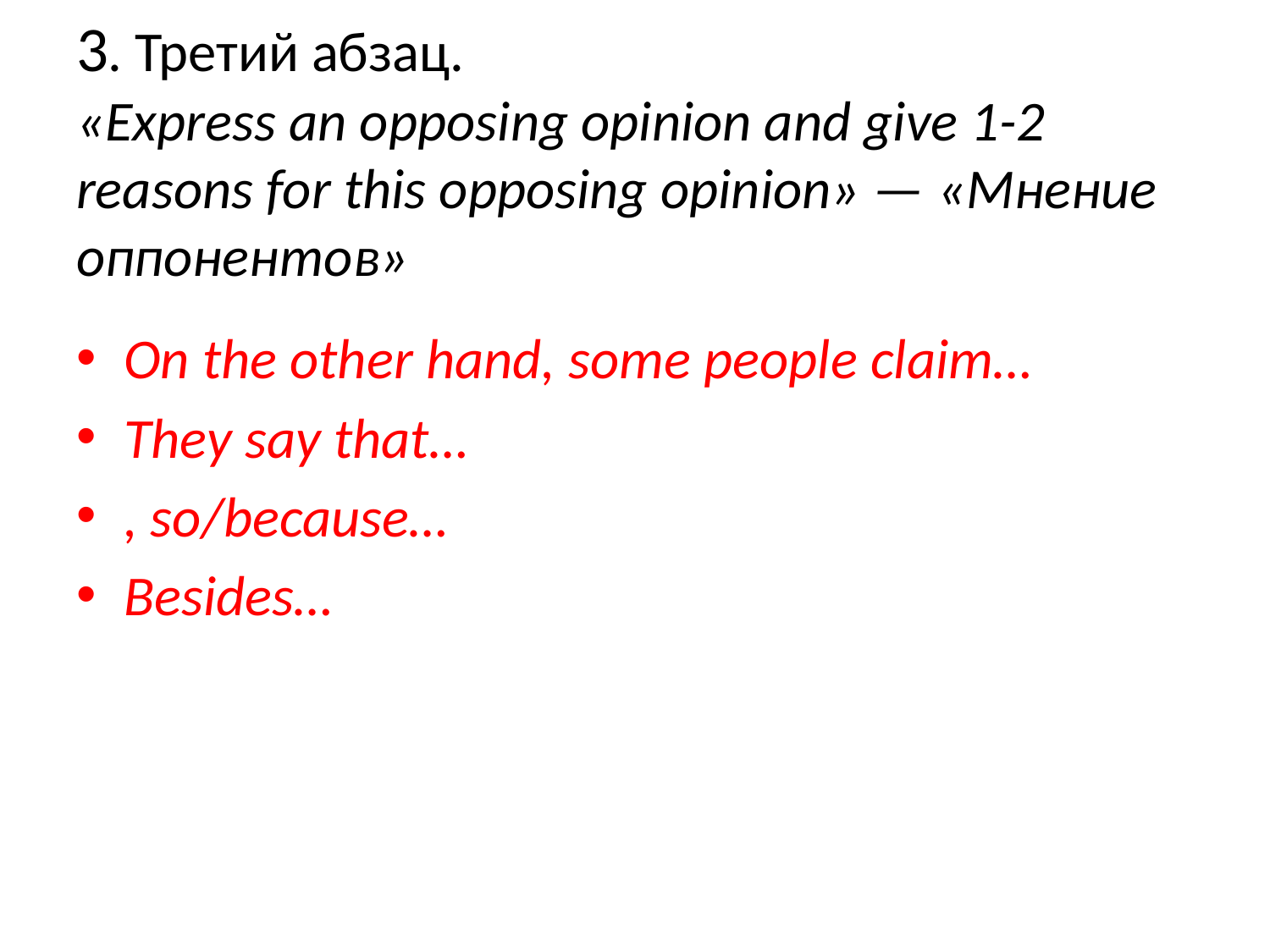

# 3. Третий абзац. «Express an opposing opinion and give 1-2 reasons for this opposing opinion» — «Мнение оппонентов»
On the other hand, some people claim…
They say that…
, so/because…
Besides…